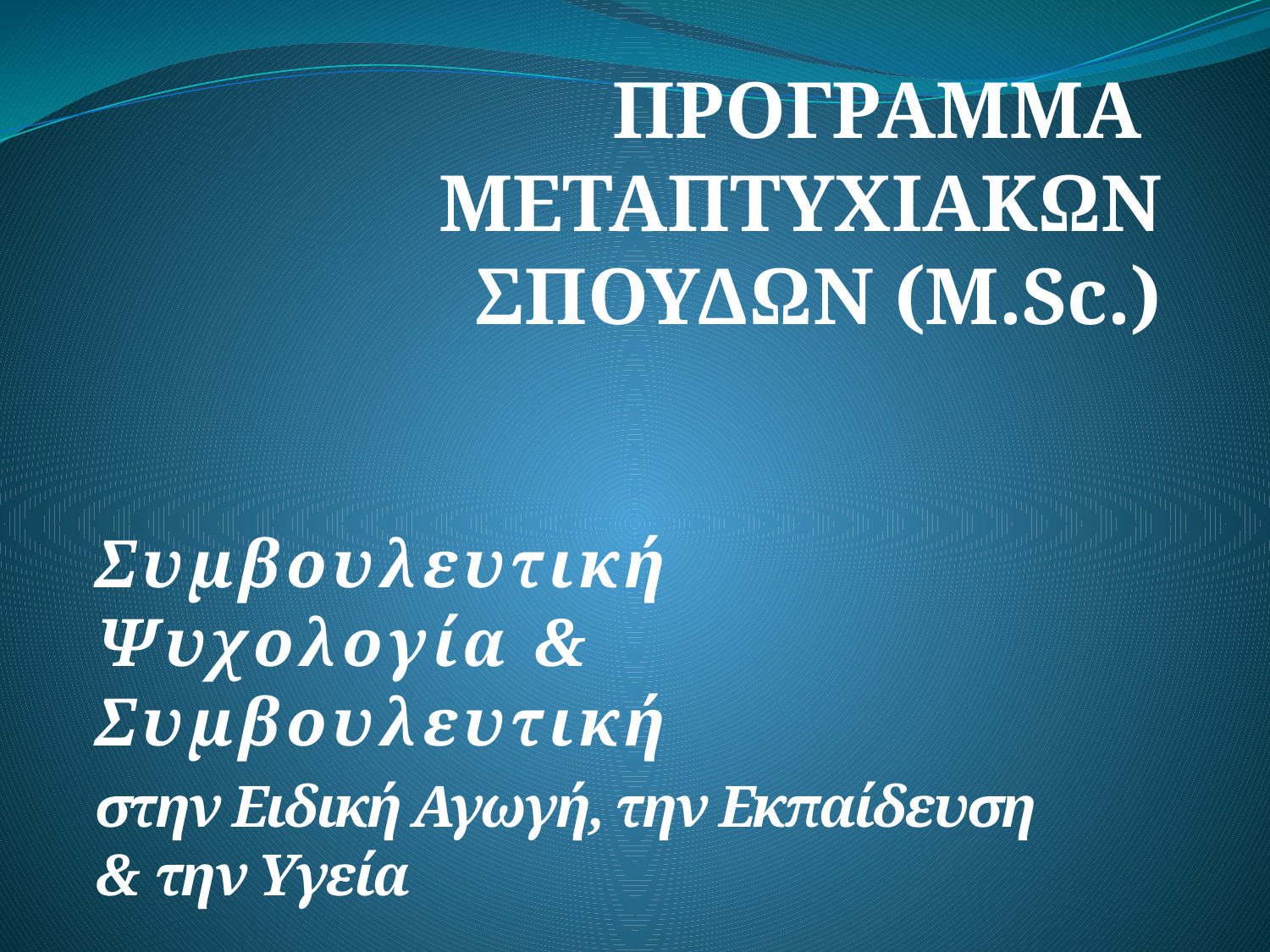

# ΠΡΟΓΡΑΜΜΑ ΜΕΤΑΠΤΥΧΙΑΚΩΝ ΣΠΟΥΔΩΝ (M.Sc.)
Συμβουλευτική Ψυχολογία & Συμβουλευτική
στην Ειδική Αγωγή, την Εκπαίδευση & την Υγεία